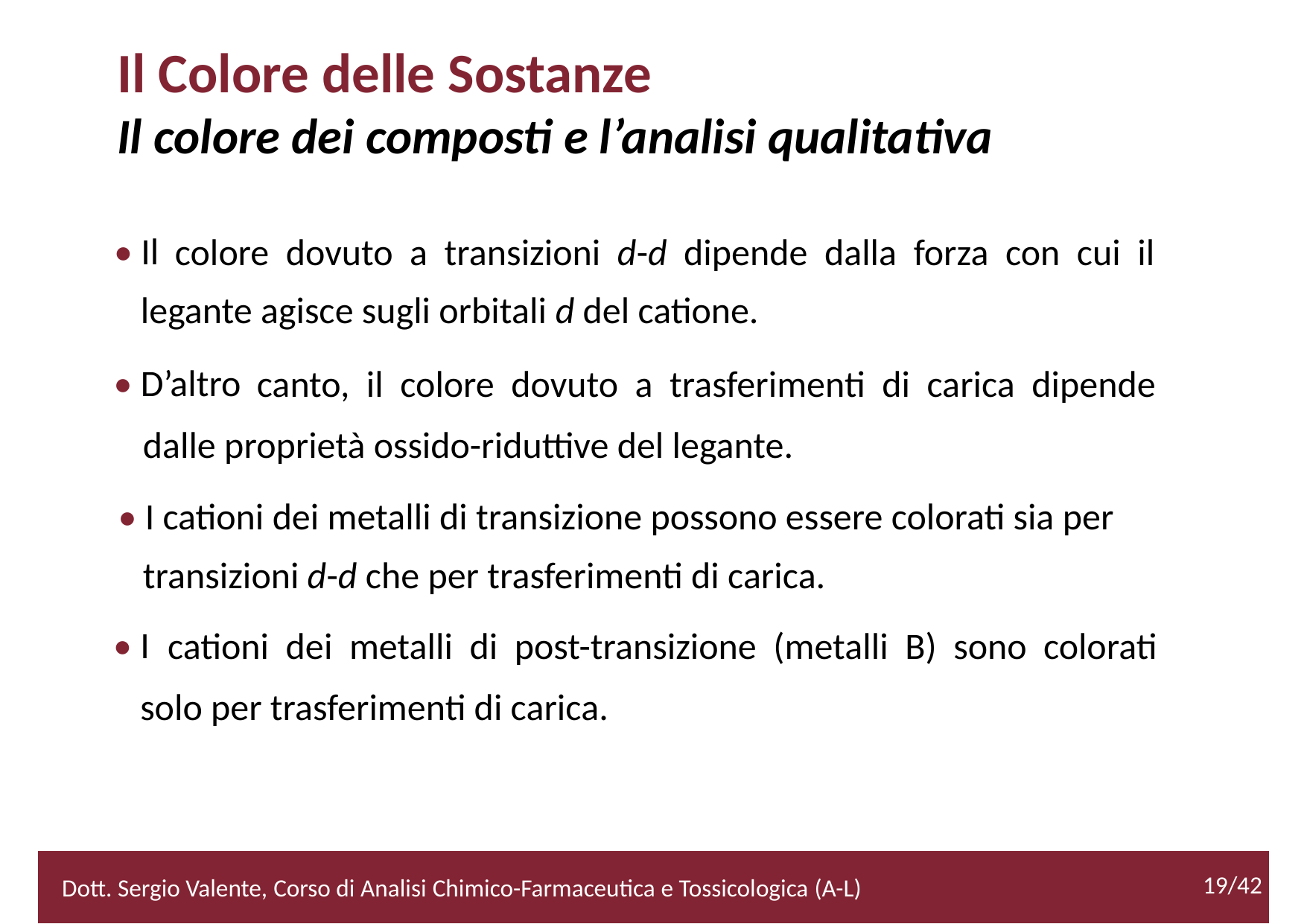

Il Colore delle Sostanze
Il colore dei composti e l’analisi qualitativa
• Il
colore  dovuto  a  transizioni  d-d  dipende  dalla  forza  con  cui  il
legante agisce sugli orbitali d del catione.
• D’altro
canto,  il  colore  dovuto  a  trasferimenti  di  carica  dipende
	dalle proprietà ossido-riduttive del legante.

• I cationi dei metalli di transizione possono essere colorati sia per

	transizioni d-d che per trasferimenti di carica.
• I
cationi  dei  metalli  di  post-transizione  (metalli  B)  sono  colorati
	solo per trasferimenti di carica.

2/52

19/42
Dott. Sergio Valente, Corso di Analisi Chimico-Farmaceutica e Tossicologica (A-L)